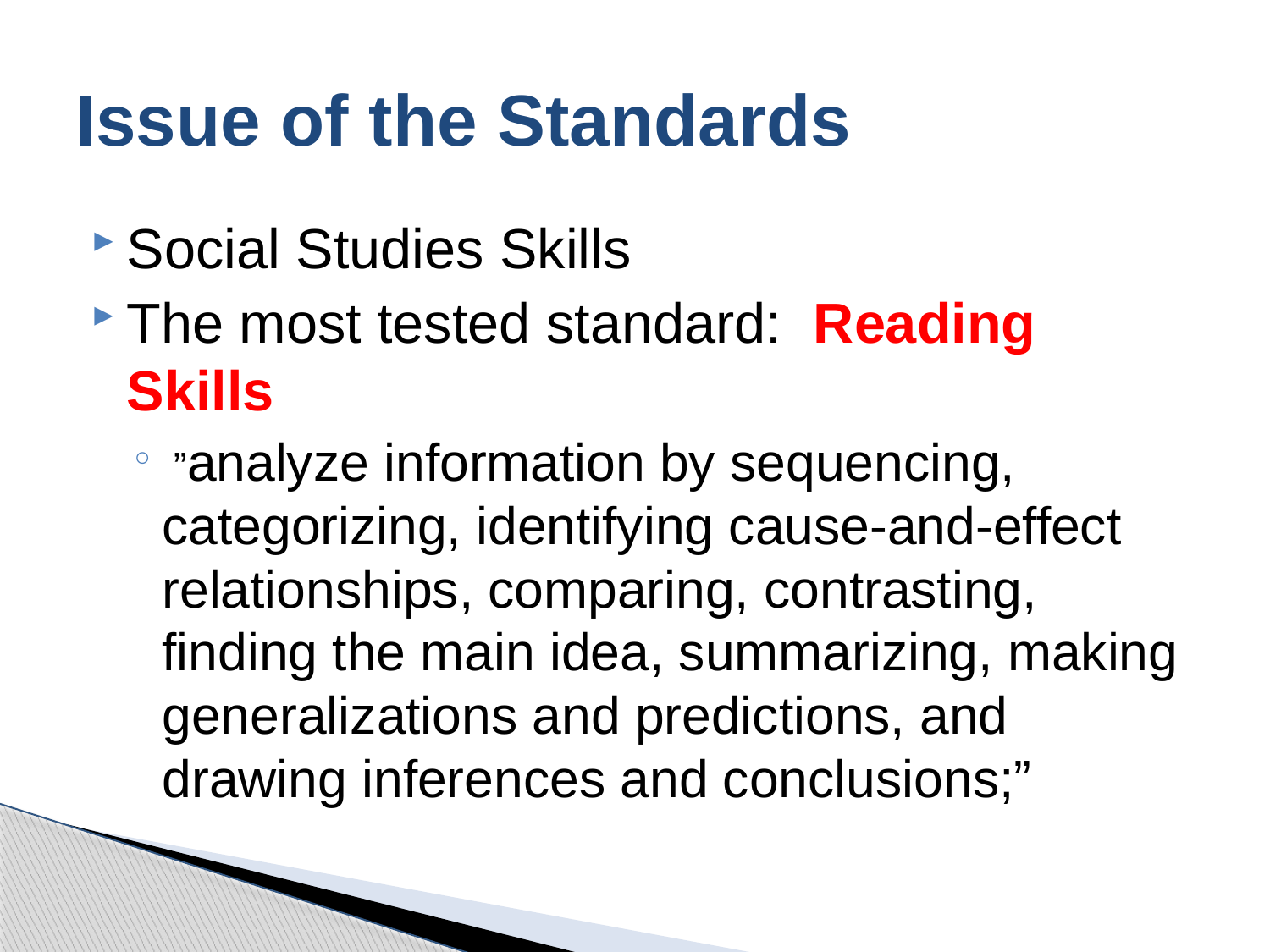

# Issue of the Standards
Social Studies Skills
The most tested standard:  Reading Skills
 ”analyze information by sequencing, categorizing, identifying cause-and-effect relationships, comparing, contrasting, finding the main idea, summarizing, making generalizations and predictions, and drawing inferences and conclusions;”